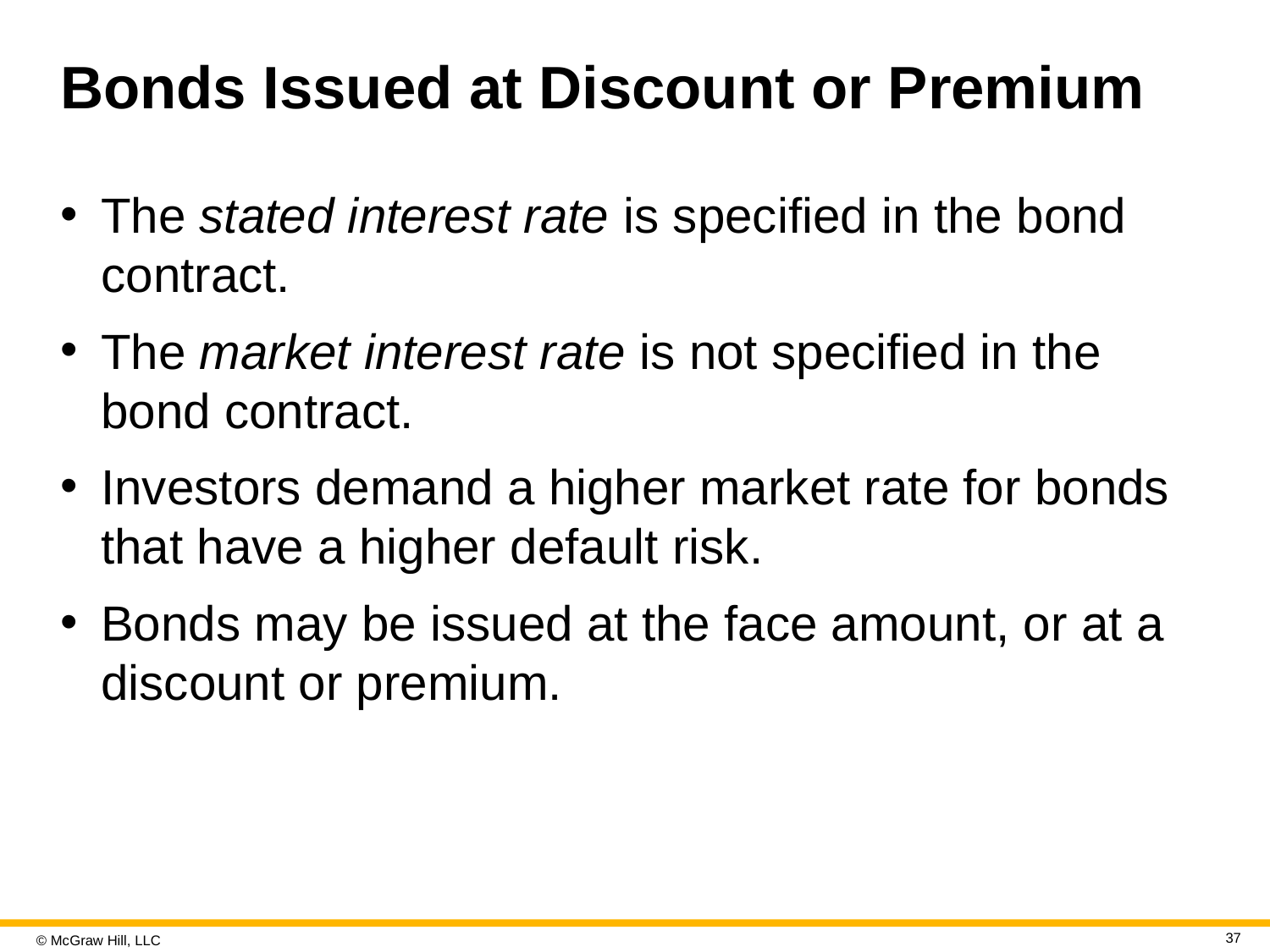

# Bonds Issued at Discount or Premium
The stated interest rate is specified in the bond contract.
The market interest rate is not specified in the bond contract.
Investors demand a higher market rate for bonds that have a higher default risk.
Bonds may be issued at the face amount, or at a discount or premium.
37